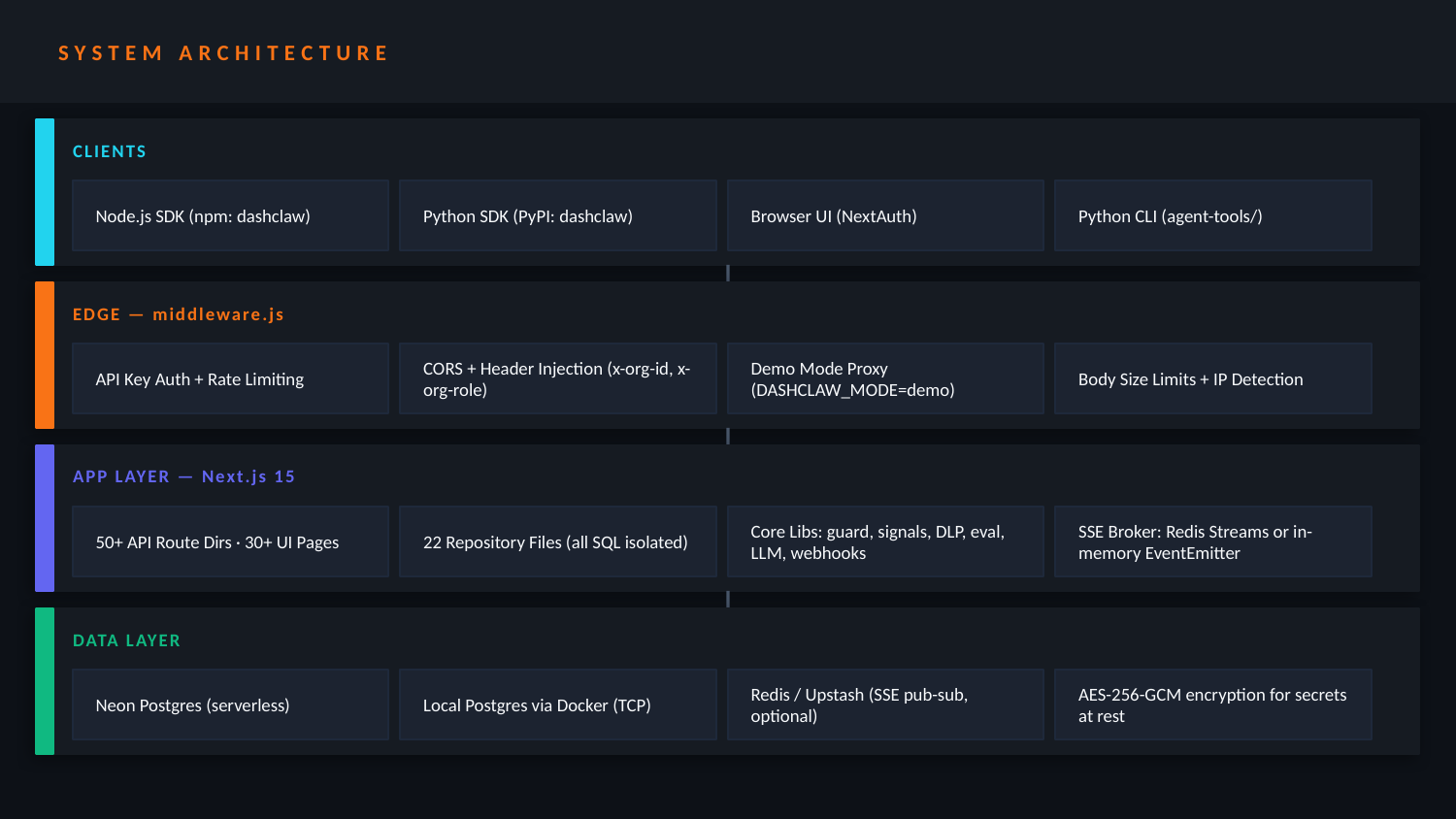

SYSTEM ARCHITECTURE

CLIENTS

Node.js SDK (npm: dashclaw)
Python SDK (PyPI: dashclaw)
Browser UI (NextAuth)
Python CLI (agent-tools/)

EDGE — middleware.js

API Key Auth + Rate Limiting
CORS + Header Injection (x-org-id, x-org-role)
Demo Mode Proxy (DASHCLAW_MODE=demo)
Body Size Limits + IP Detection

APP LAYER — Next.js 15

50+ API Route Dirs · 30+ UI Pages
22 Repository Files (all SQL isolated)
Core Libs: guard, signals, DLP, eval, LLM, webhooks
SSE Broker: Redis Streams or in-memory EventEmitter

DATA LAYER

Neon Postgres (serverless)
Local Postgres via Docker (TCP)
Redis / Upstash (SSE pub-sub, optional)
AES-256-GCM encryption for secrets at rest